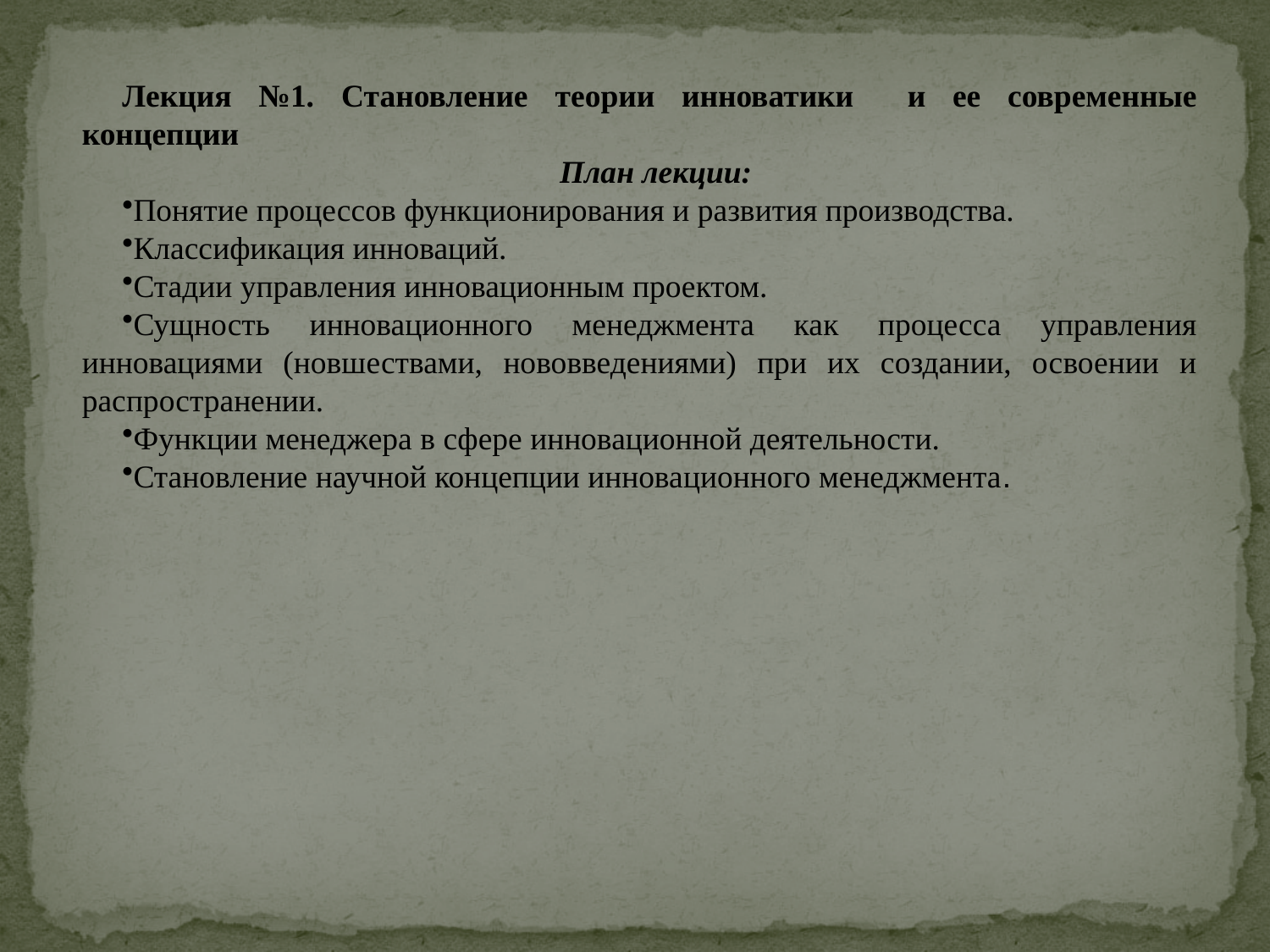

Лекция №1. Становление теории инноватики  и ее современные концепции
План лекции:
Понятие процессов функционирования и развития производства.
Классификация инноваций.
Стадии управления инновационным проектом.
Сущность инновационного менеджмента как процесса управления инновациями (новшествами, нововведениями) при их создании, освоении и распространении.
Функции менеджера в сфере инновационной деятельности.
Становление научной концепции инновационного менеджмента.